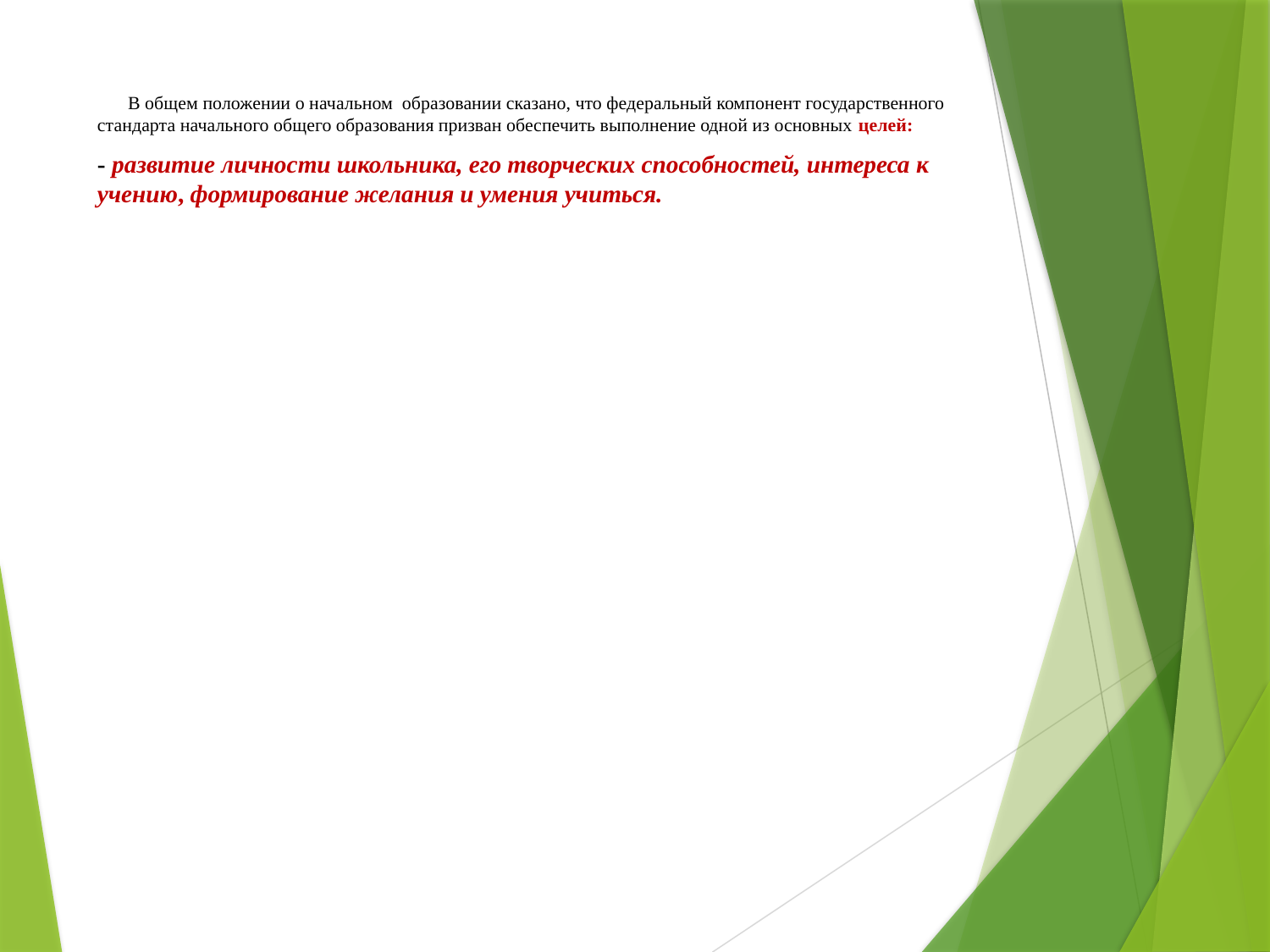

# В общем положении о начальном  образовании сказано, что федеральный компонент государственного стандарта начального общего образования призван обеспечить выполнение одной из основных целей: - развитие личности школьника, его творческих способностей, интереса к учению, формирование желания и умения учиться.